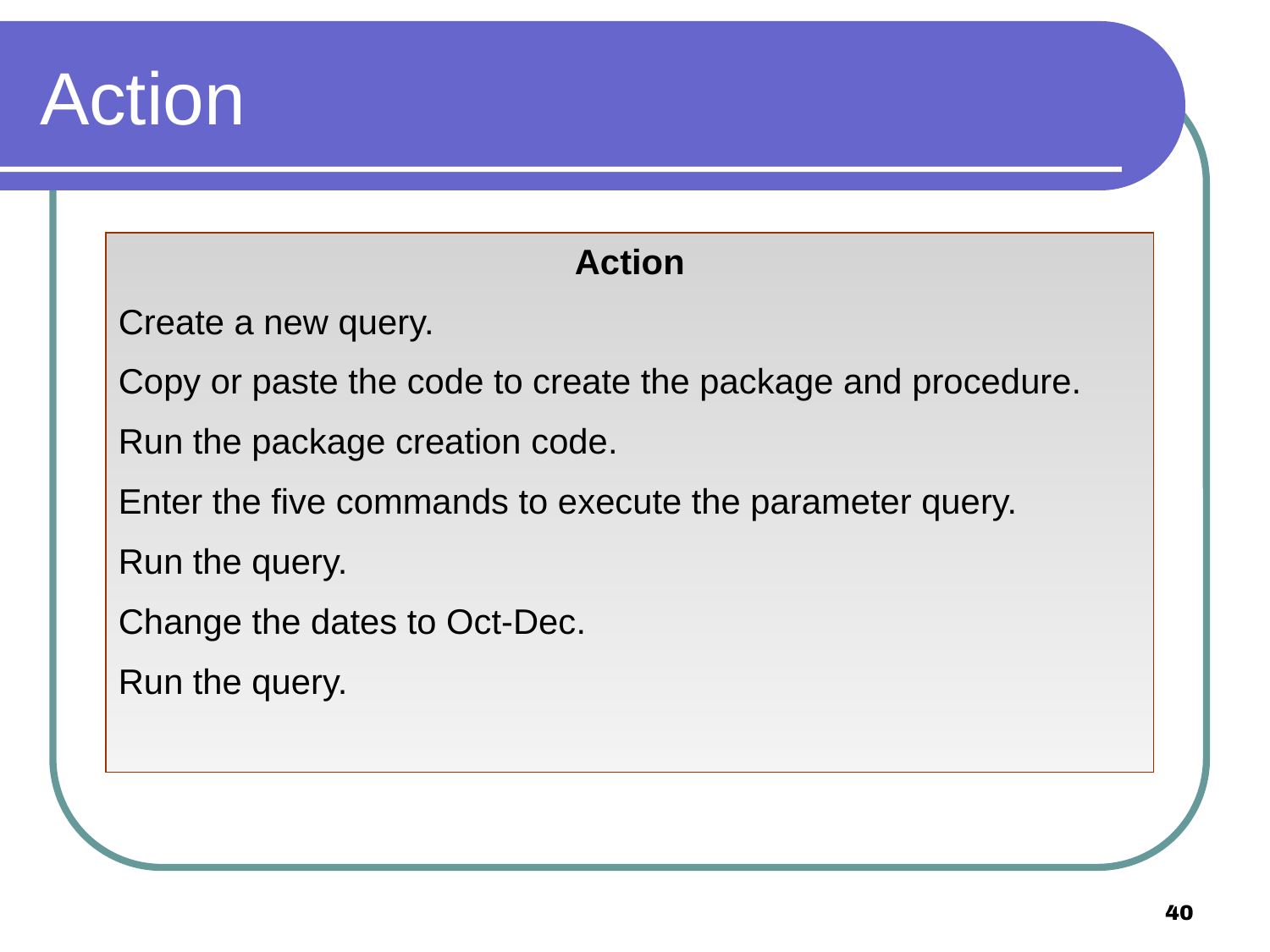

# Action
Action
Create a new query.
Copy or paste the code to create the package and procedure.
Run the package creation code.
Enter the five commands to execute the parameter query.
Run the query.
Change the dates to Oct-Dec.
Run the query.
40